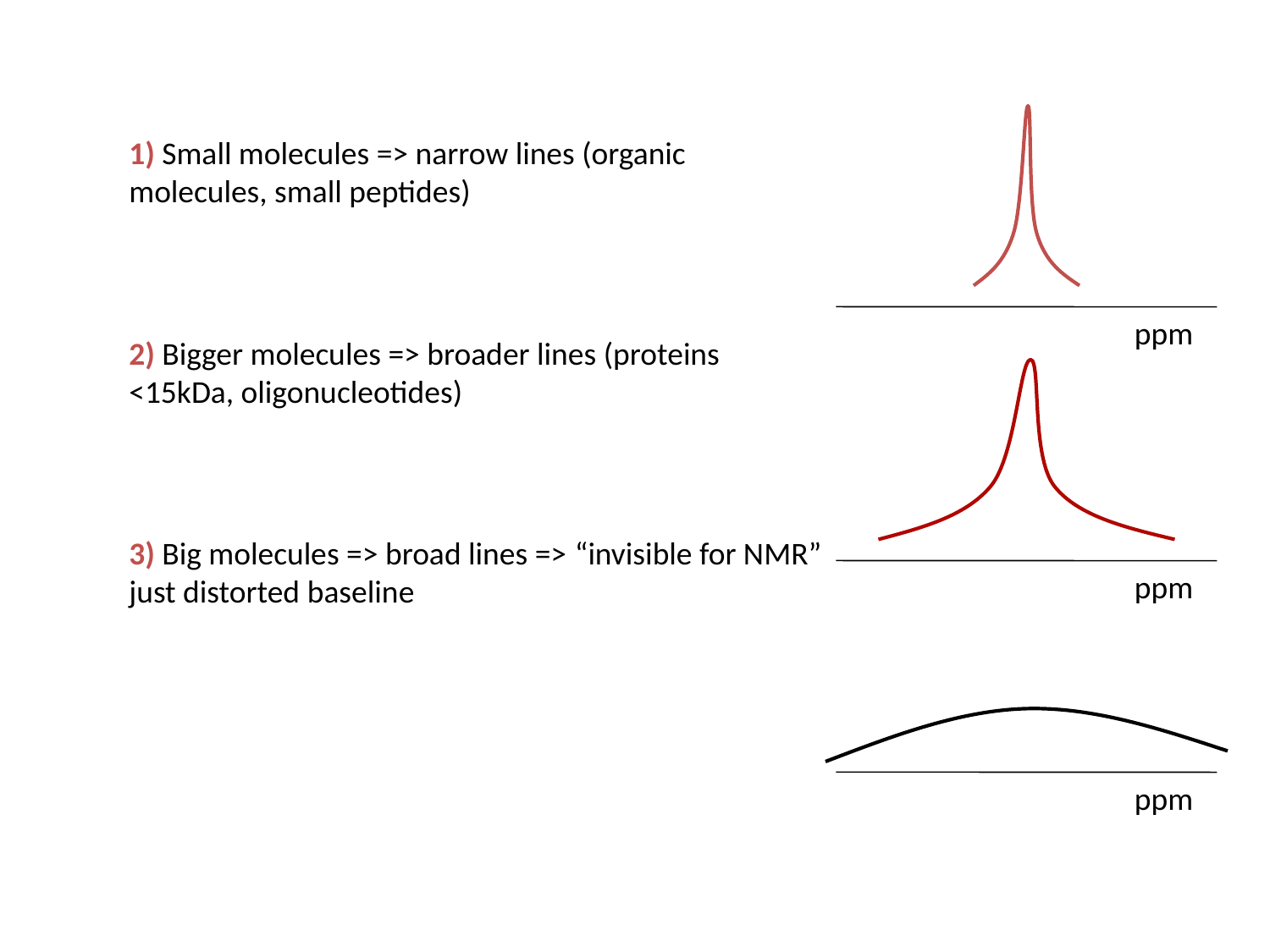

1) Small molecules => narrow lines (organic molecules, small peptides)

2) Bigger molecules => broader lines (proteins <15kDa, oligonucleotides)

3) Big molecules => broad lines => “invisible for NMR” just distorted baseline

ppm

ppm

ppm